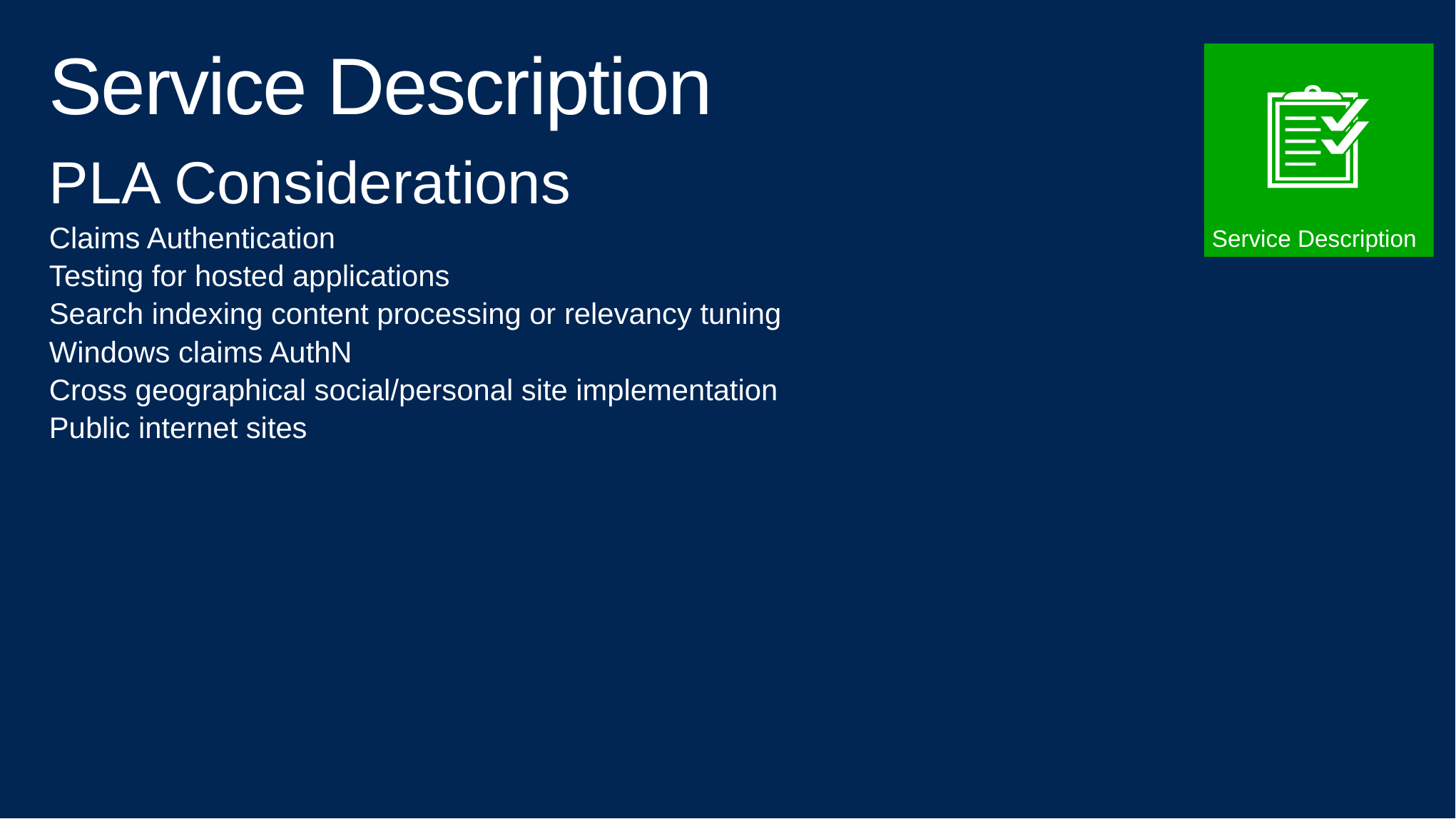

# Service Description
Service Description

PLA Considerations
Claims Authentication
Testing for hosted applications
Search indexing content processing or relevancy tuning
Windows claims AuthN
Cross geographical social/personal site implementation
Public internet sites